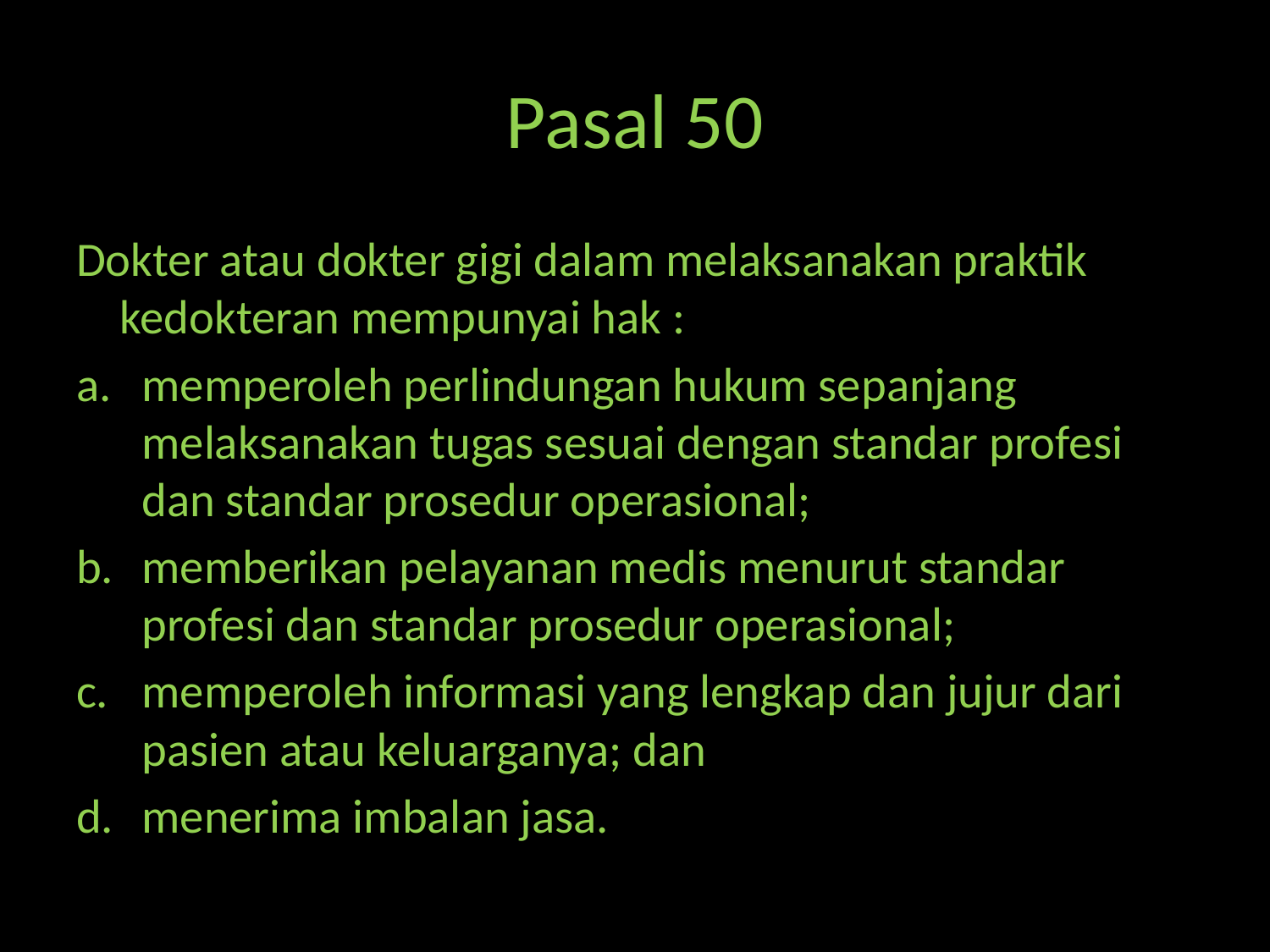

# Pasal 50
Dokter atau dokter gigi dalam melaksanakan praktik kedokteran mempunyai hak :
memperoleh perlindungan hukum sepanjang melaksanakan tugas sesuai dengan standar profesi dan standar prosedur operasional;
memberikan pelayanan medis menurut standar profesi dan standar prosedur operasional;
memperoleh informasi yang lengkap dan jujur dari pasien atau keluarganya; dan
menerima imbalan jasa.